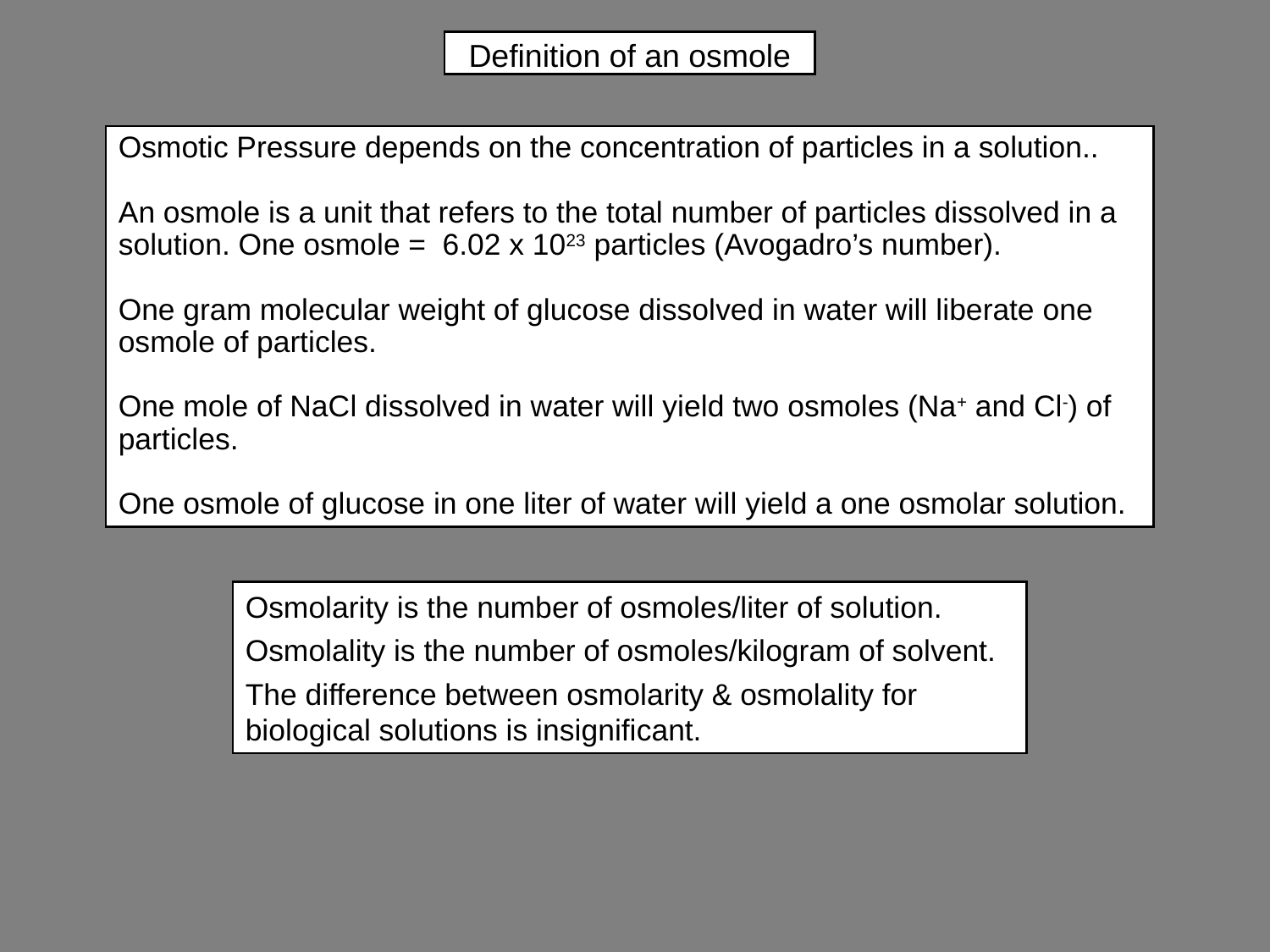

# Definition of an osmole
Osmotic Pressure depends on the concentration of particles in a solution..

An osmole is a unit that refers to the total number of particles dissolved in a solution. One osmole =  6.02 x 1023 particles (Avogadro’s number).

One gram molecular weight of glucose dissolved in water will liberate one osmole of particles.

One mole of NaCl dissolved in water will yield two osmoles (Na+ and Cl-) of particles.

One osmole of glucose in one liter of water will yield a one osmolar solution.
Osmolarity is the number of osmoles/liter of solution.
Osmolality is the number of osmoles/kilogram of solvent.
The difference between osmolarity & osmolality for biological solutions is insignificant.